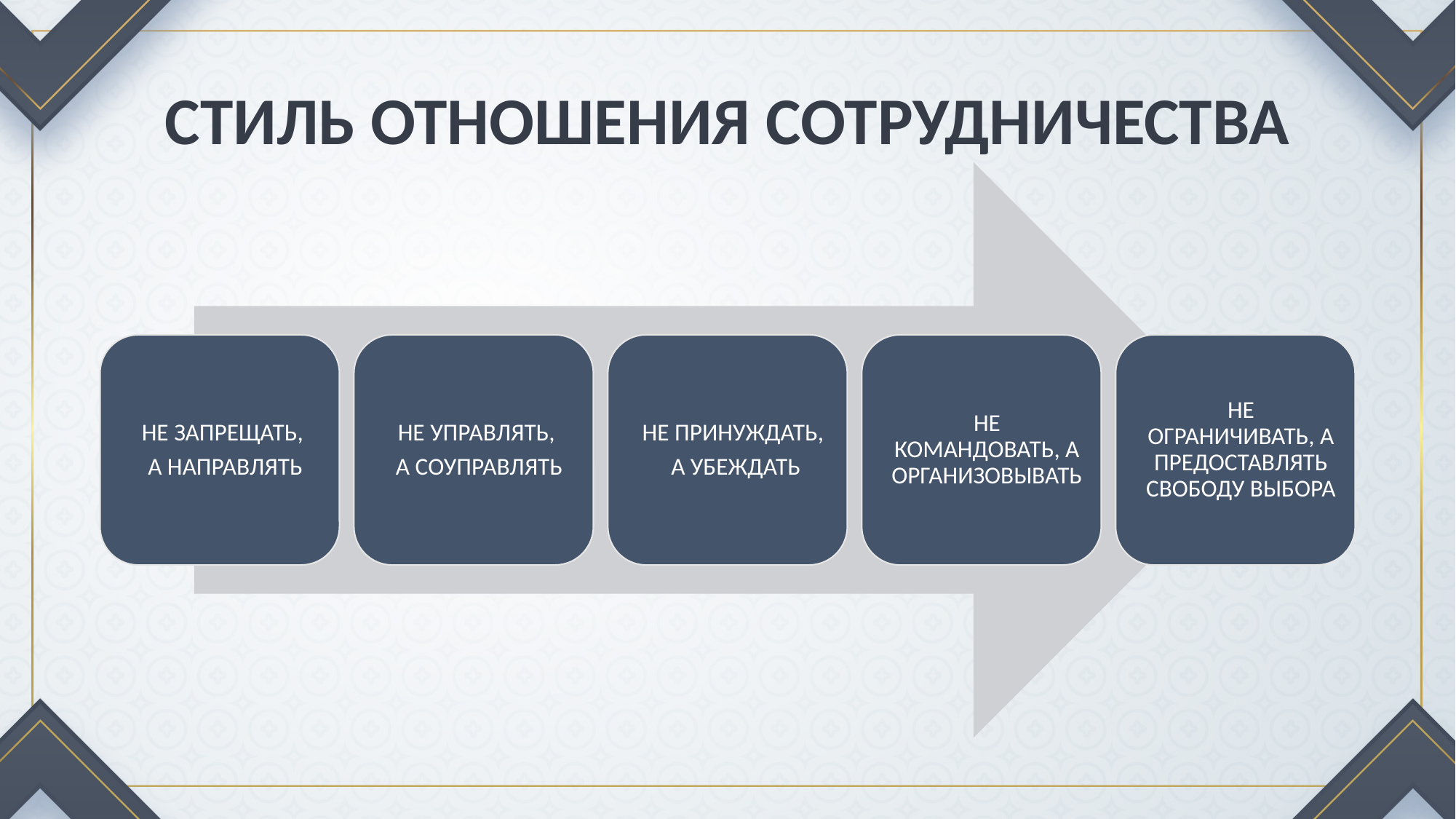

# СТИЛЬ ОТНОШЕНИЯ СОТРУДНИЧЕСТВА
НЕ ЗАПРЕЩАТЬ,
А НАПРАВЛЯТЬ
НЕ УПРАВЛЯТЬ,
А СОУПРАВЛЯТЬ
НЕ ПРИНУЖДАТЬ,
 А УБЕЖДАТЬ
НЕ КОМАНДОВАТЬ, А ОРГАНИЗОВЫВАТЬ
НЕ ОГРАНИЧИВАТЬ, А ПРЕДОСТАВЛЯТЬ СВОБОДУ ВЫБОРА